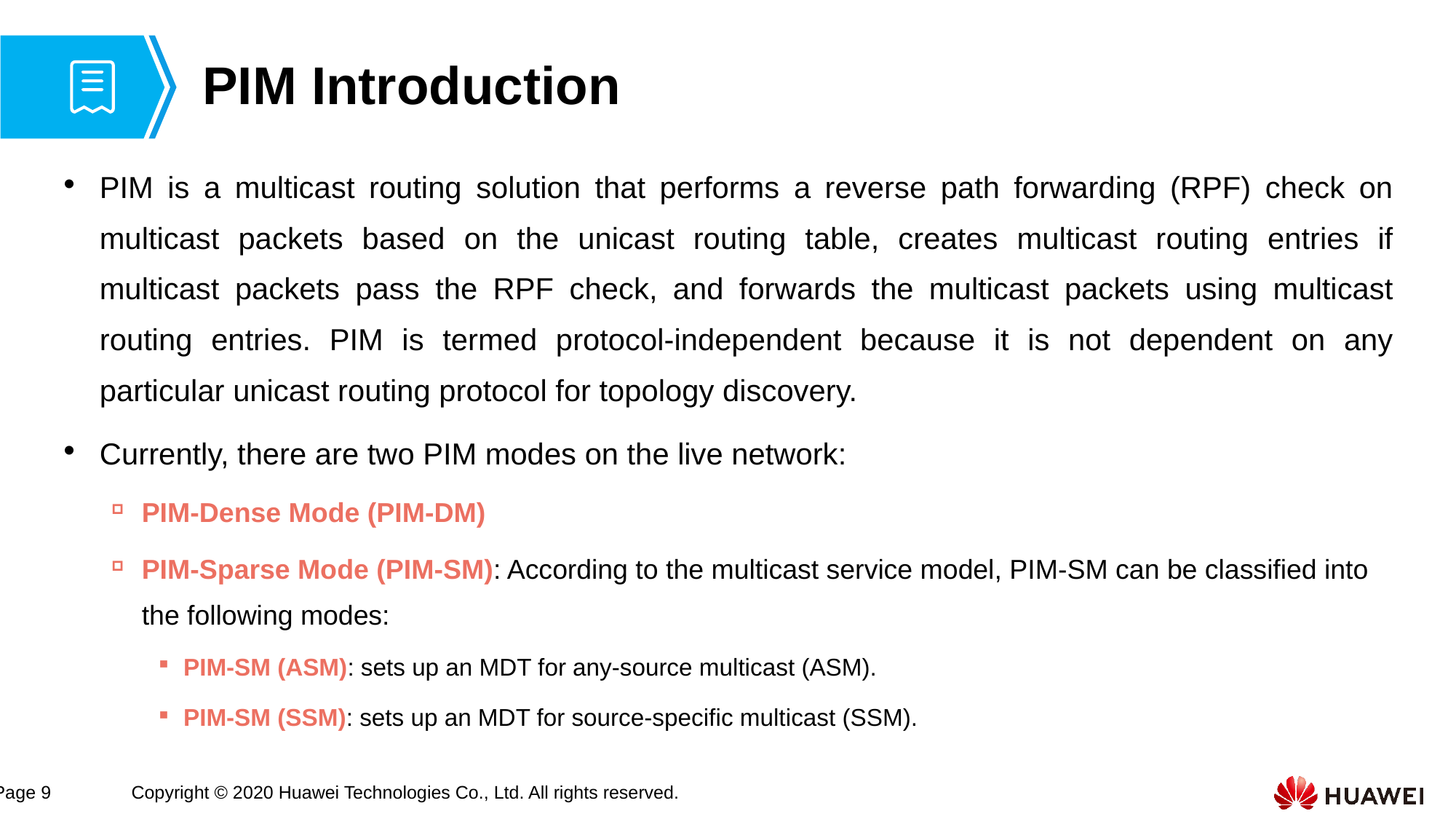

# PIM Introduction
PIM is a multicast routing solution that performs a reverse path forwarding (RPF) check on multicast packets based on the unicast routing table, creates multicast routing entries if multicast packets pass the RPF check, and forwards the multicast packets using multicast routing entries. PIM is termed protocol-independent because it is not dependent on any particular unicast routing protocol for topology discovery.
Currently, there are two PIM modes on the live network:
PIM-Dense Mode (PIM-DM)
PIM-Sparse Mode (PIM-SM): According to the multicast service model, PIM-SM can be classified into the following modes:
PIM-SM (ASM): sets up an MDT for any-source multicast (ASM).
PIM-SM (SSM): sets up an MDT for source-specific multicast (SSM).